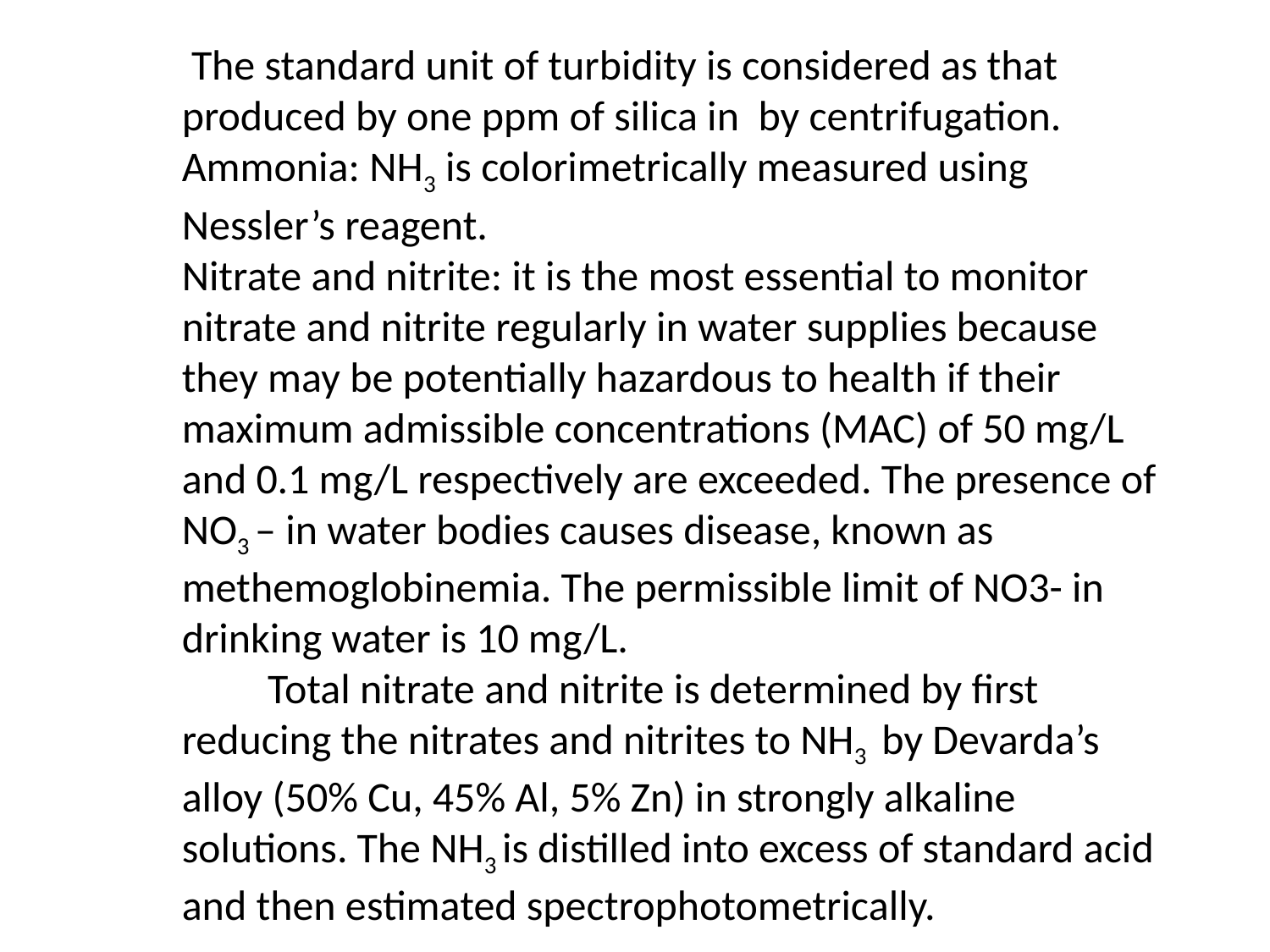

The standard unit of turbidity is considered as that produced by one ppm of silica in  by centrifugation.
Ammonia: NH3 is colorimetrically measured using Nessler’s reagent.
Nitrate and nitrite: it is the most essential to monitor nitrate and nitrite regularly in water supplies because they may be potentially hazardous to health if their maximum admissible concentrations (MAC) of 50 mg/L and 0.1 mg/L respectively are exceeded. The presence of NO3 – in water bodies causes disease, known as methemoglobinemia. The permissible limit of NO3- in drinking water is 10 mg/L.
         Total nitrate and nitrite is determined by first reducing the nitrates and nitrites to NH3  by Devarda’s alloy (50% Cu, 45% Al, 5% Zn) in strongly alkaline solutions. The NH3 is distilled into excess of standard acid and then estimated spectrophotometrically.